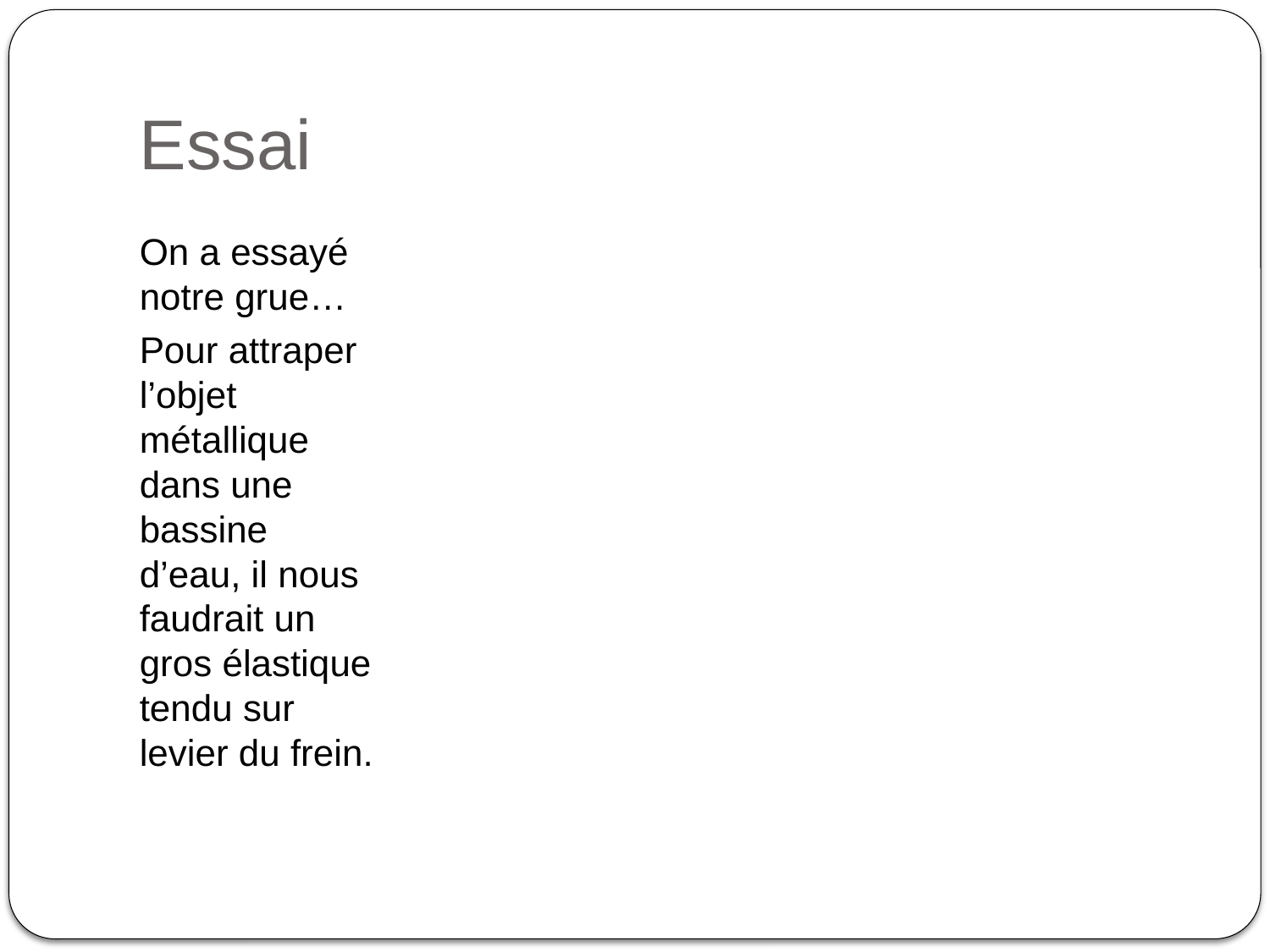

# Essai
On a essayé notre grue…
Pour attraper l’objet métallique dans une bassine d’eau, il nous faudrait un gros élastique tendu sur levier du frein.